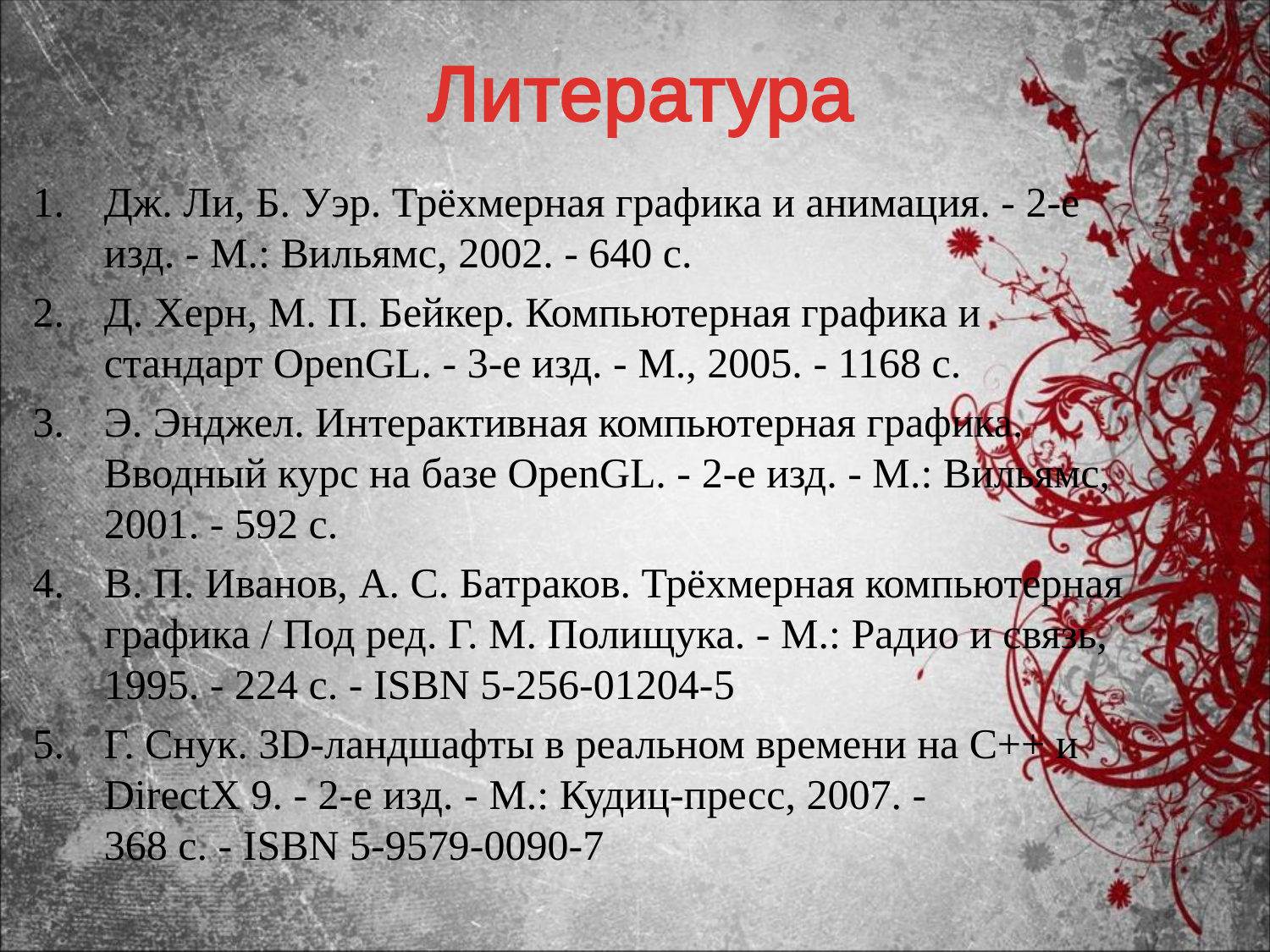

# Литература
Дж. Ли, Б. Уэр. Трёхмерная графика и анимация. - 2-е изд. - М.: Вильямс, 2002. - 640 с.
Д. Херн, М. П. Бейкер. Компьютерная графика и стандарт OpenGL. - 3-е изд. - М., 2005. - 1168 с.
Э. Энджел. Интерактивная компьютерная графика. Вводный курс на базе OpenGL. - 2-е изд. - М.: Вильямс, 2001. - 592 с.
В. П. Иванов, А. С. Батраков. Трёхмерная компьютерная графика / Под ред. Г. М. Полищука. - М.: Радио и связь, 1995. - 224 с. - ISBN 5-256-01204-5
Г. Снук. 3D-ландшафты в реальном времени на C++ и DirectX 9. - 2-е изд. - М.: Кудиц-пресс, 2007. - 368 с. - ISBN 5-9579-0090-7